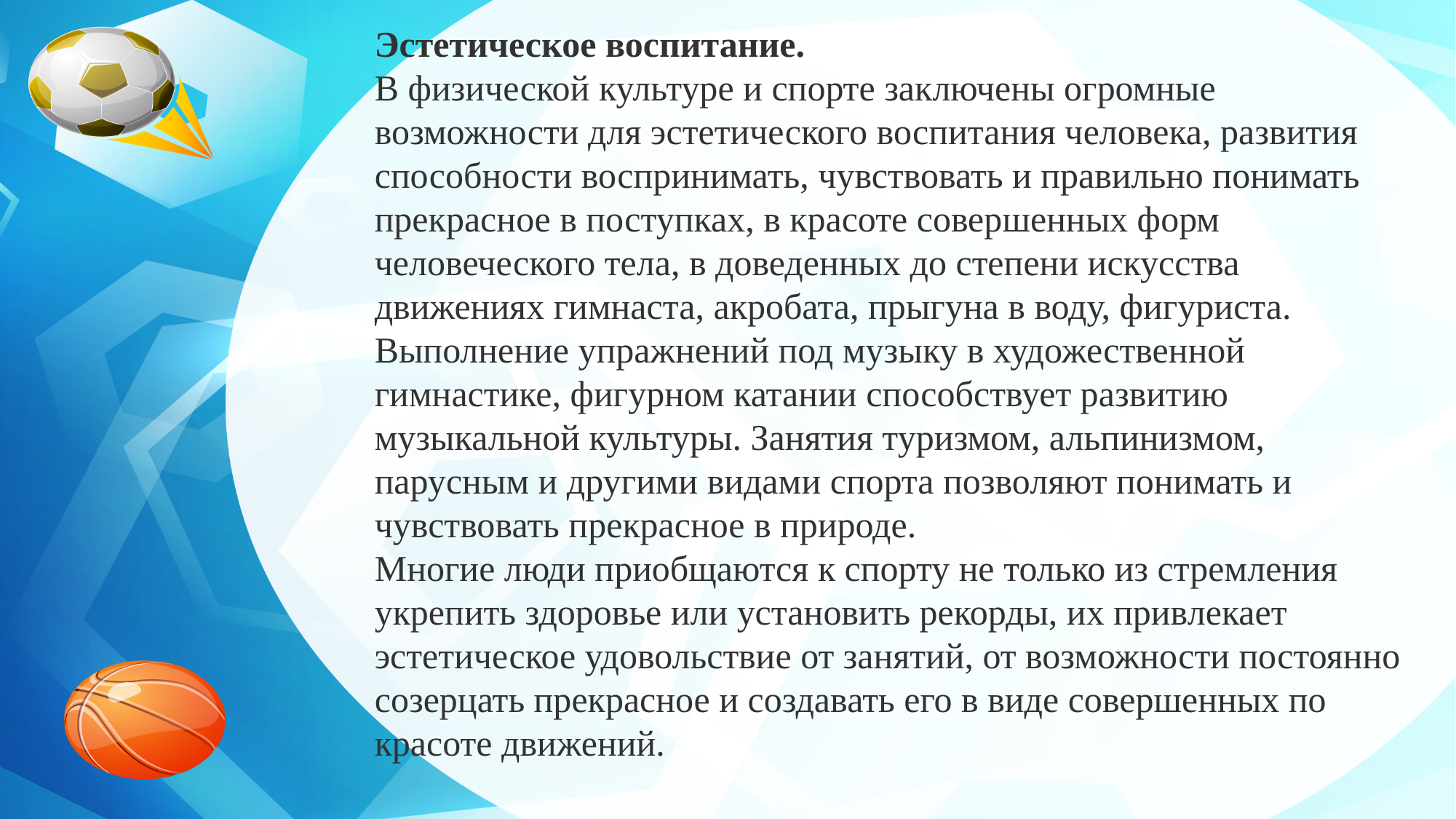

Эстетическое воспитание.
В физической культуре и спорте заключены огромные возможности для эстетического воспитания человека, развития способности воспринимать, чувствовать и правильно понимать прекрасное в поступках, в красоте совершенных форм человеческого тела, в доведенных до степени искусства движениях гимнаста, акробата, прыгуна в воду, фигуриста. Выполнение упражнений под музыку в художественной гимнастике, фигурном катании способствует развитию музыкальной культуры. Занятия туризмом, альпинизмом, парусным и другими видами спорта позволяют понимать и чувствовать прекрасное в природе.
Многие люди приобщаются к спорту не только из стремления укрепить здоровье или установить рекорды, их привлекает эстетическое удовольствие от занятий, от возможности постоянно созерцать прекрасное и создавать его в виде совершенных по красоте движений.